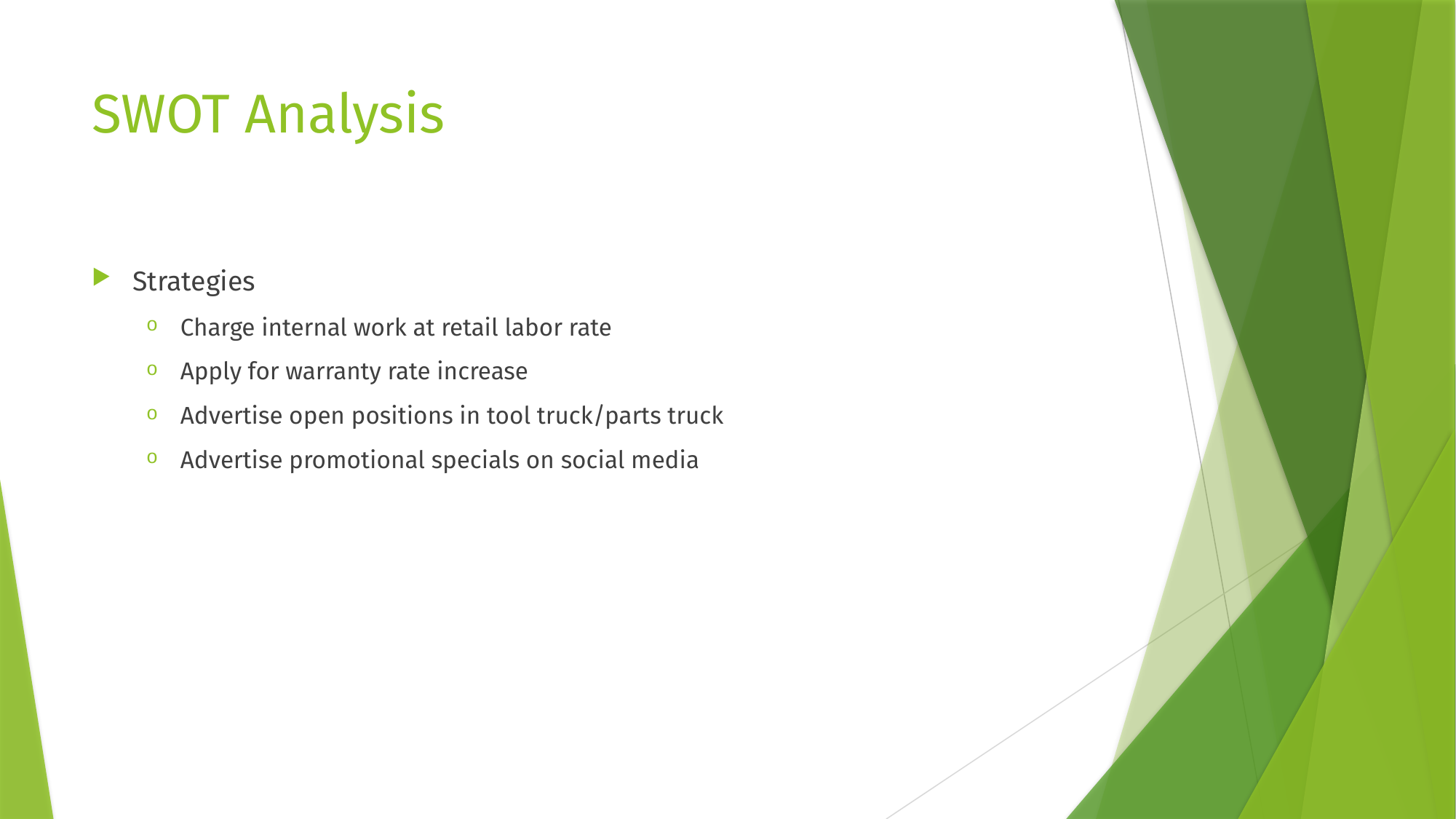

# SWOT Analysis
Strategies
Charge internal work at retail labor rate
Apply for warranty rate increase
Advertise open positions in tool truck/parts truck
Advertise promotional specials on social media